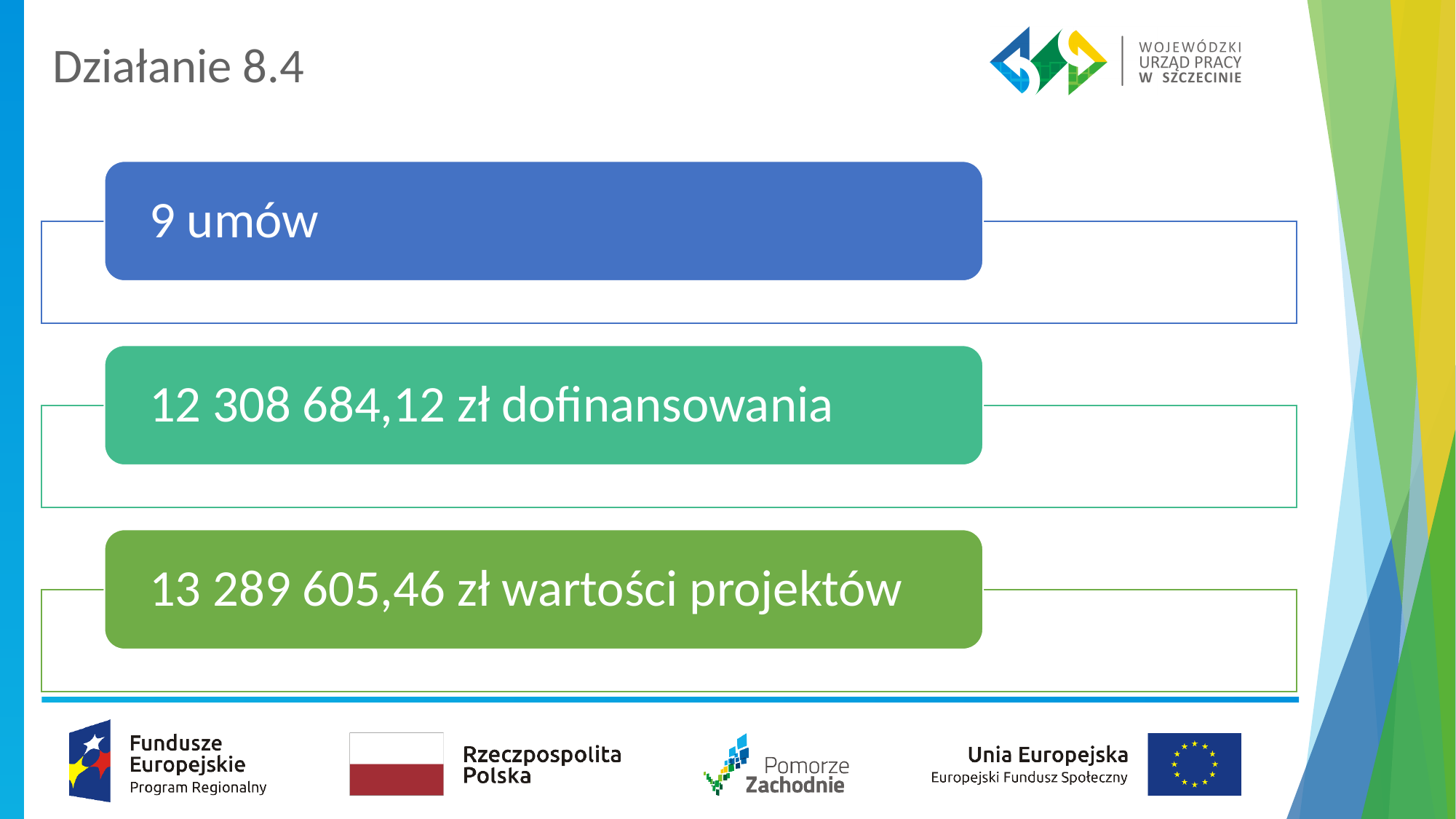

# Działanie 8.4
9 umów
12 308 684,12 zł dofinansowania
13 289 605,46 zł wartości projektów